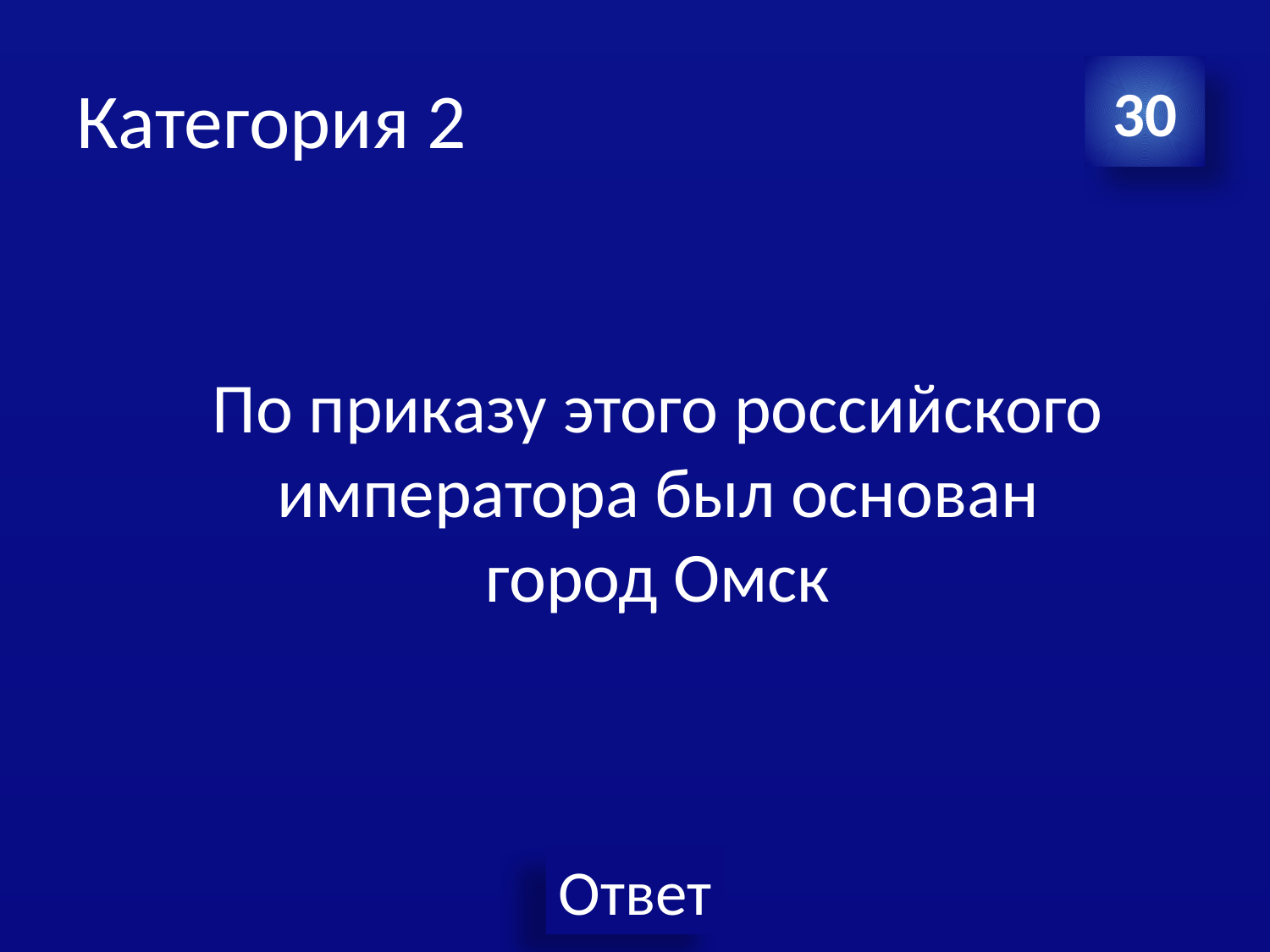

# Категория 2
30
По приказу этого российского императора был основан город Омск